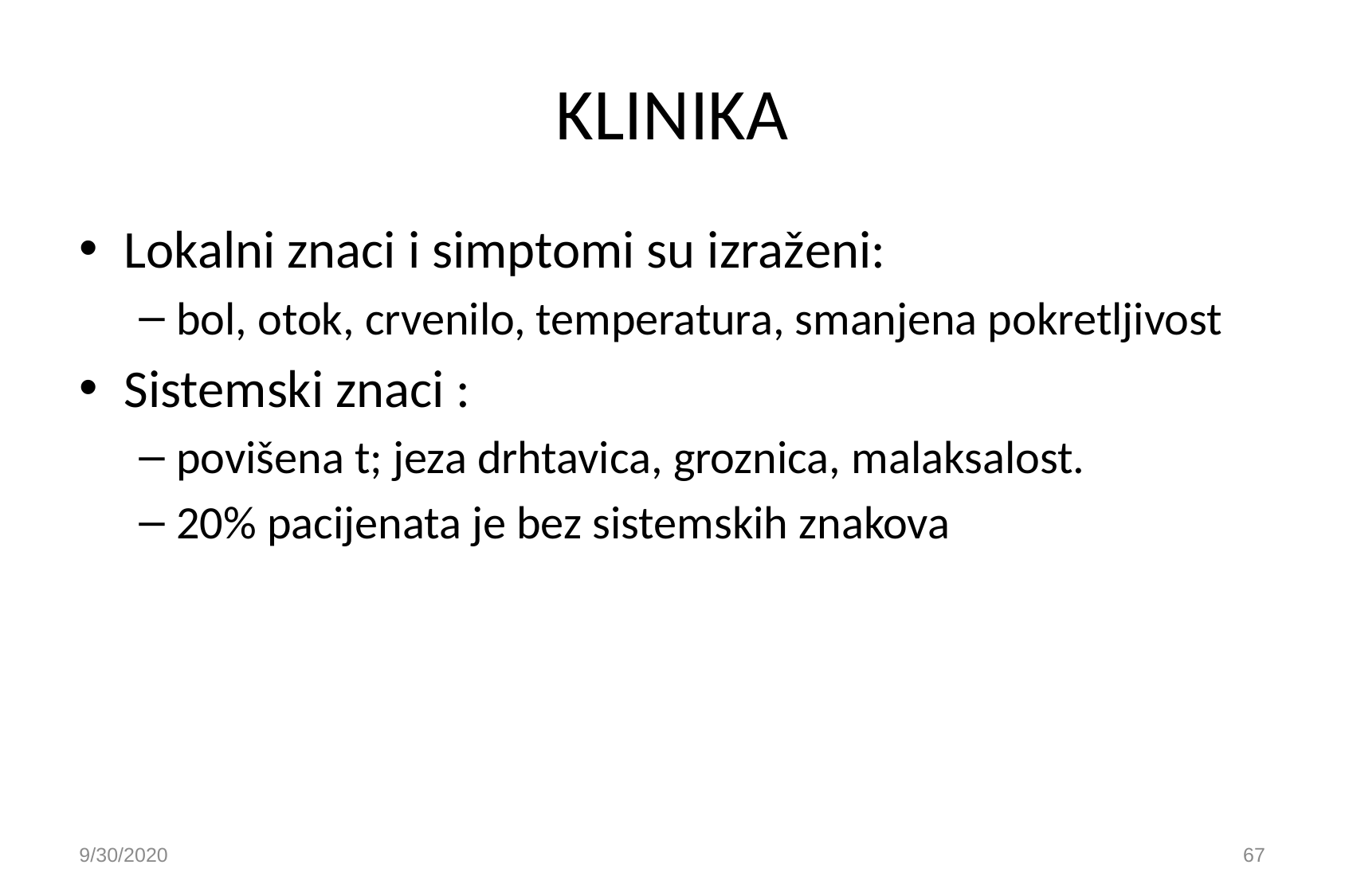

# KLINIKA
Lokalni znaci i simptomi su izraženi:
bol, otok, crvenilo, temperatura, smanjena pokretljivost
Sistemski znaci :
povišena t; jeza drhtavica, groznica, malaksalost.
20% pacijenata je bez sistemskih znakova
9/30/2020
67